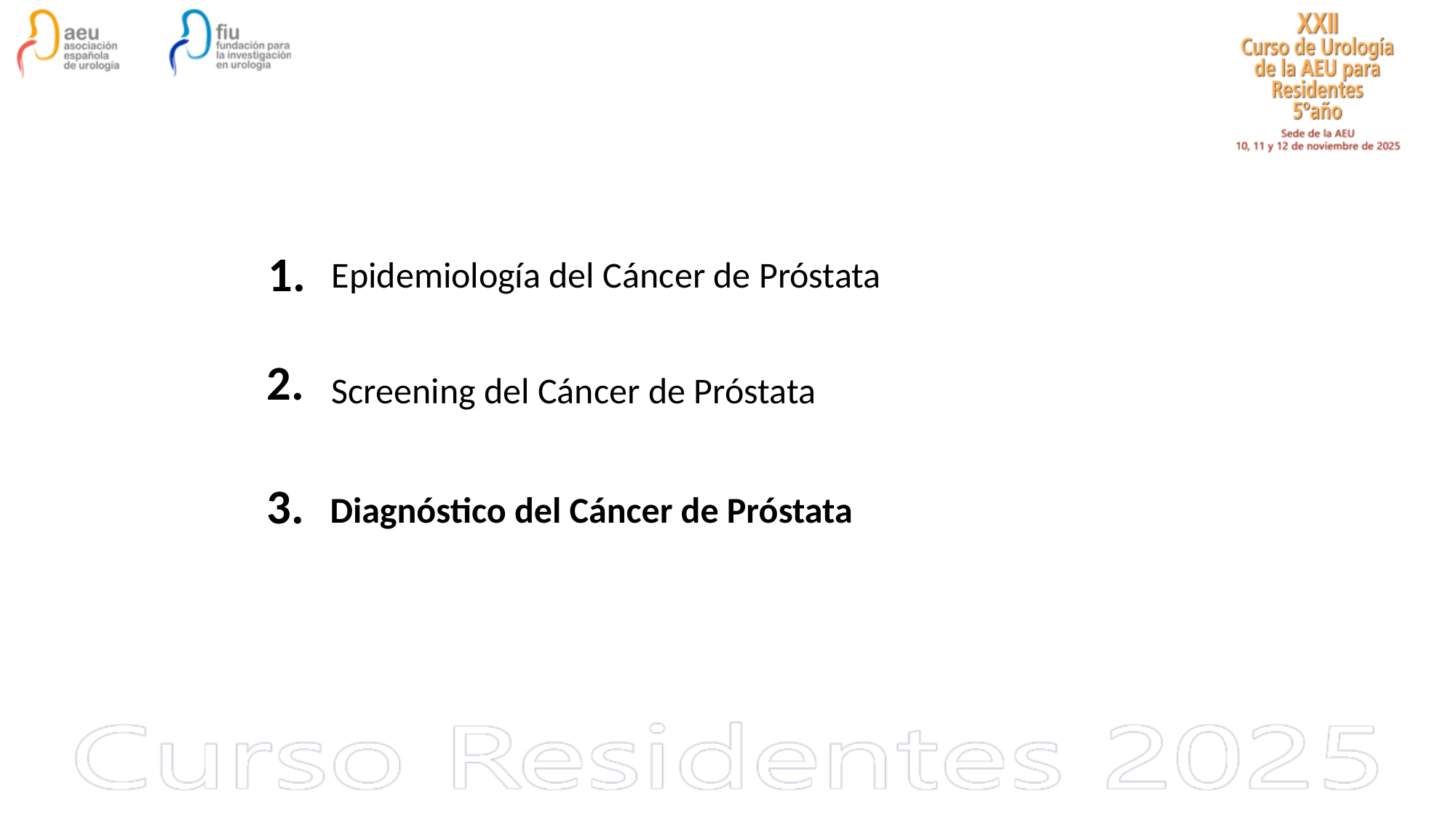

1.
Epidemiología del Cáncer de Próstata
Screening del Cáncer de Próstata
2.
Diagnóstico del Cáncer de Próstata
3.